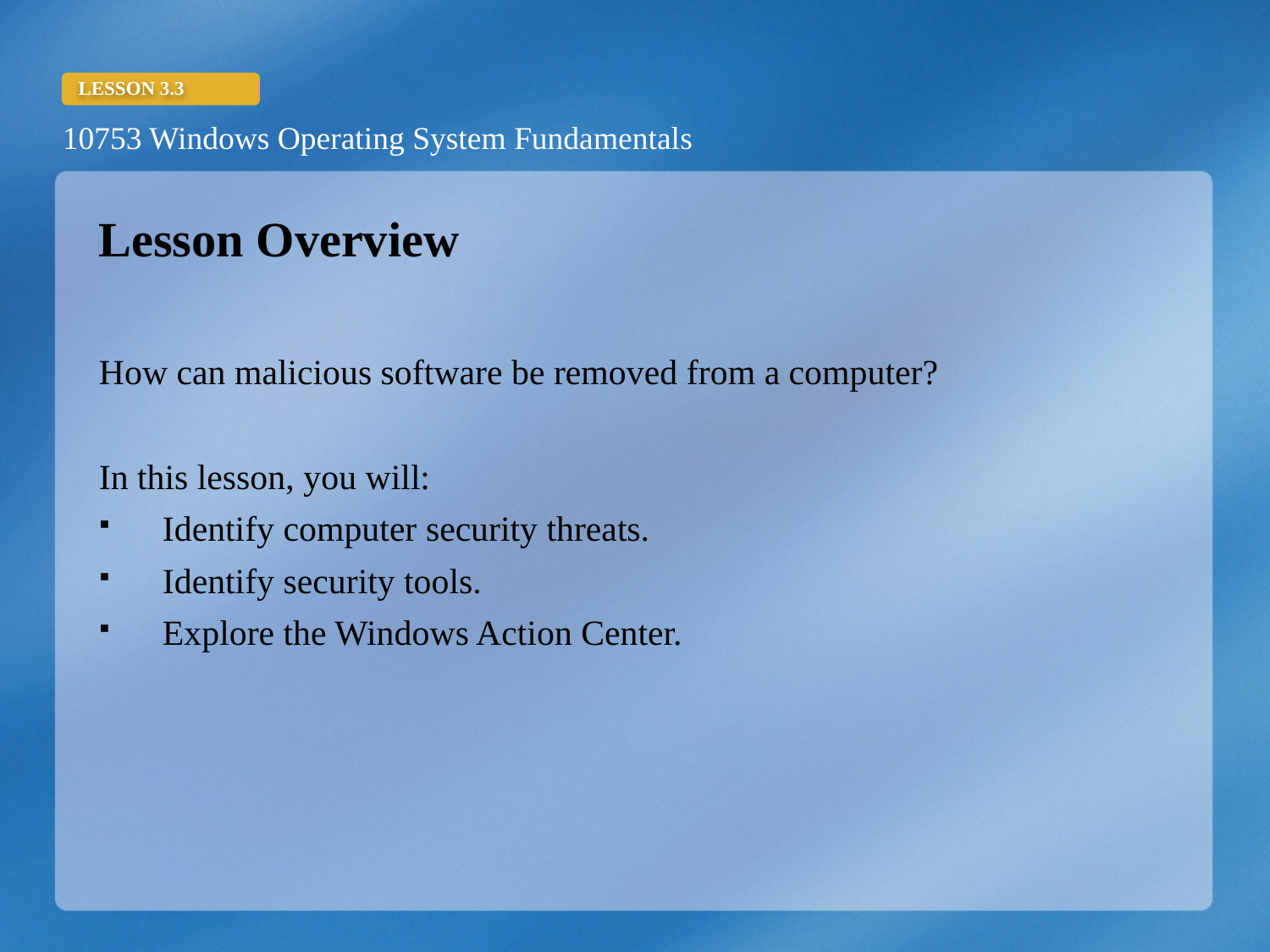

Lesson Overview

How can malicious software be removed from a computer?

In this lesson, you will:
Identify computer security threats.
Identify security tools.
Explore the Windows Action Center.